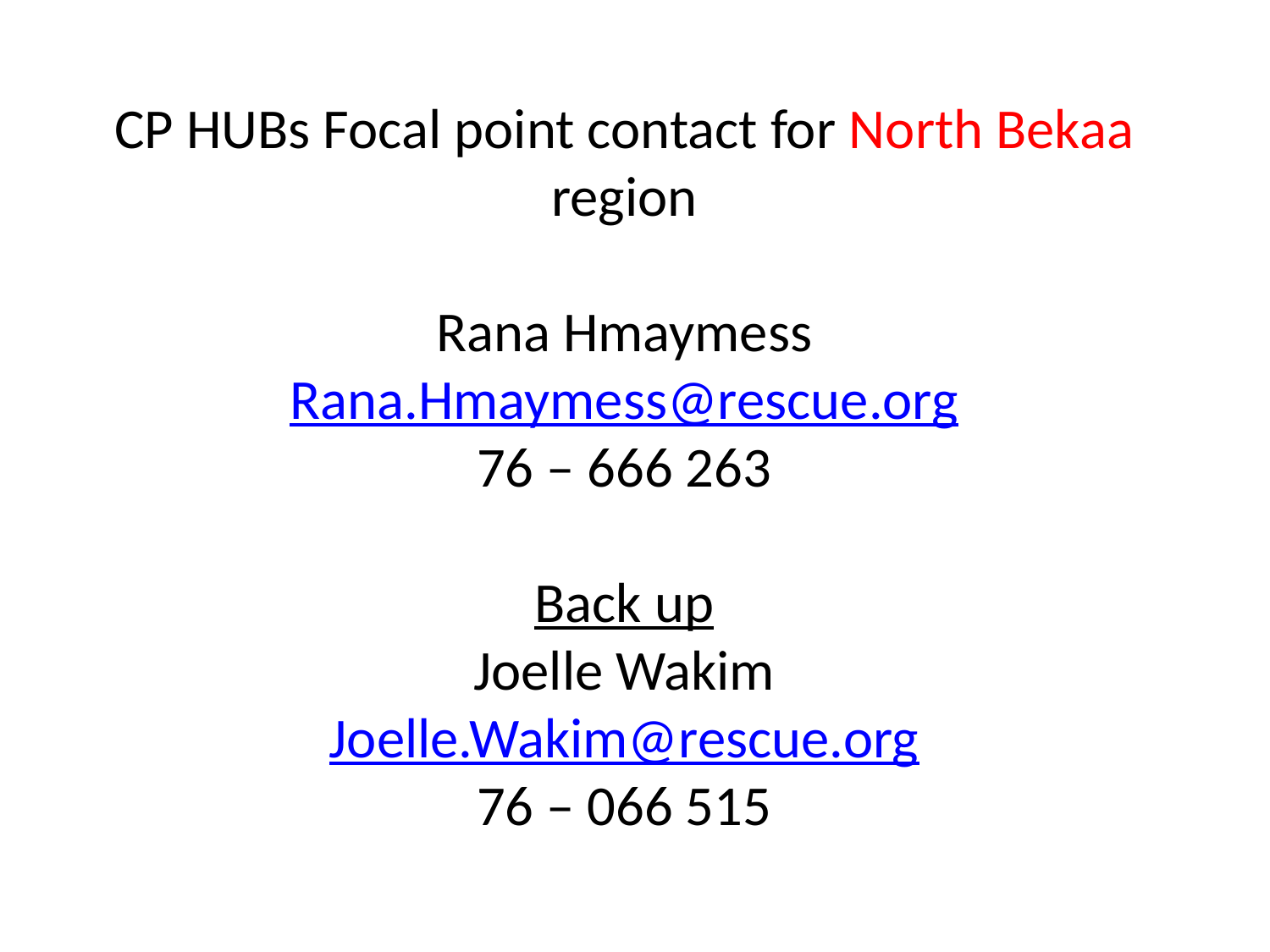

CP HUBs Focal point contact for North Bekaa region

Rana Hmaymess
Rana.Hmaymess@rescue.org
76 – 666 263

Back up
Joelle Wakim
Joelle.Wakim@rescue.org
76 – 066 515